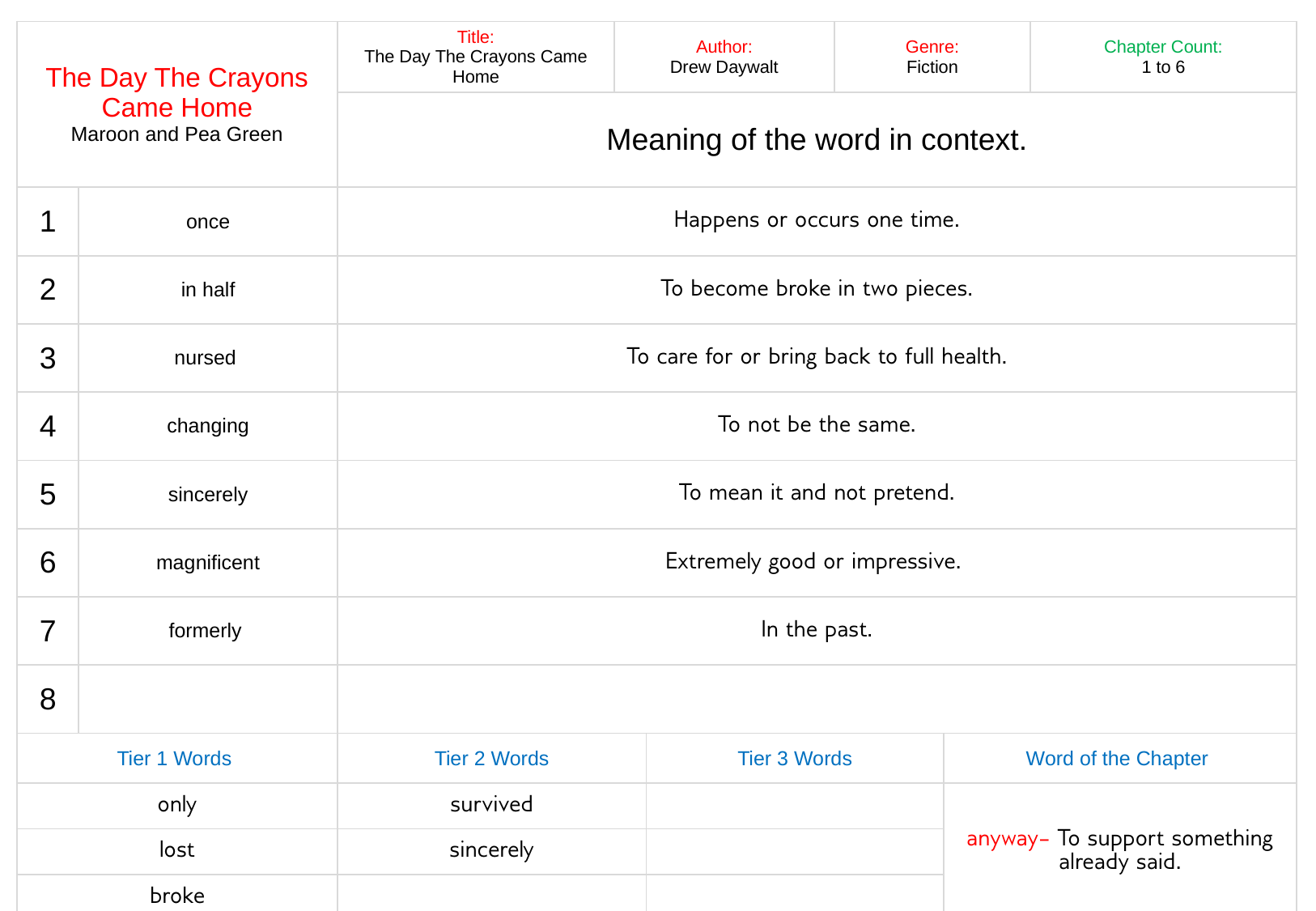

| The Day The Crayons Came Home Maroon and Pea Green |  | Title: The Day The Crayons Came Home | Author: Drew Daywalt |  | Genre: Fiction | Chapter Word Count: 435 | Chapter Count: 1 to 6 |
| --- | --- | --- | --- | --- | --- | --- | --- |
|  |  | Meaning of the word in context. |  |  |  |  |  |
| 1 | once | Happens or occurs one time. |  |  |  |  |  |
| 2 | in half | To become broke in two pieces. |  |  |  |  |  |
| 3 | nursed | To care for or bring back to full health. |  |  |  |  |  |
| 4 | changing | To not be the same. |  |  |  |  |  |
| 5 | sincerely | To mean it and not pretend. |  |  |  |  |  |
| 6 | magnificent | Extremely good or impressive. |  |  |  |  |  |
| 7 | formerly | In the past. |  |  |  |  |  |
| 8 |  |  |  |  |  |  |  |
| Tier 1 Words |  | Tier 2 Words |  | Tier 3 Words |  | Word of the Chapter |  |
| only |  | survived |  |  |  | anyway– To support something already said. |  |
| lost |  | sincerely |  |  |  |  |  |
| broke |  |  |  |  |  |  |  |